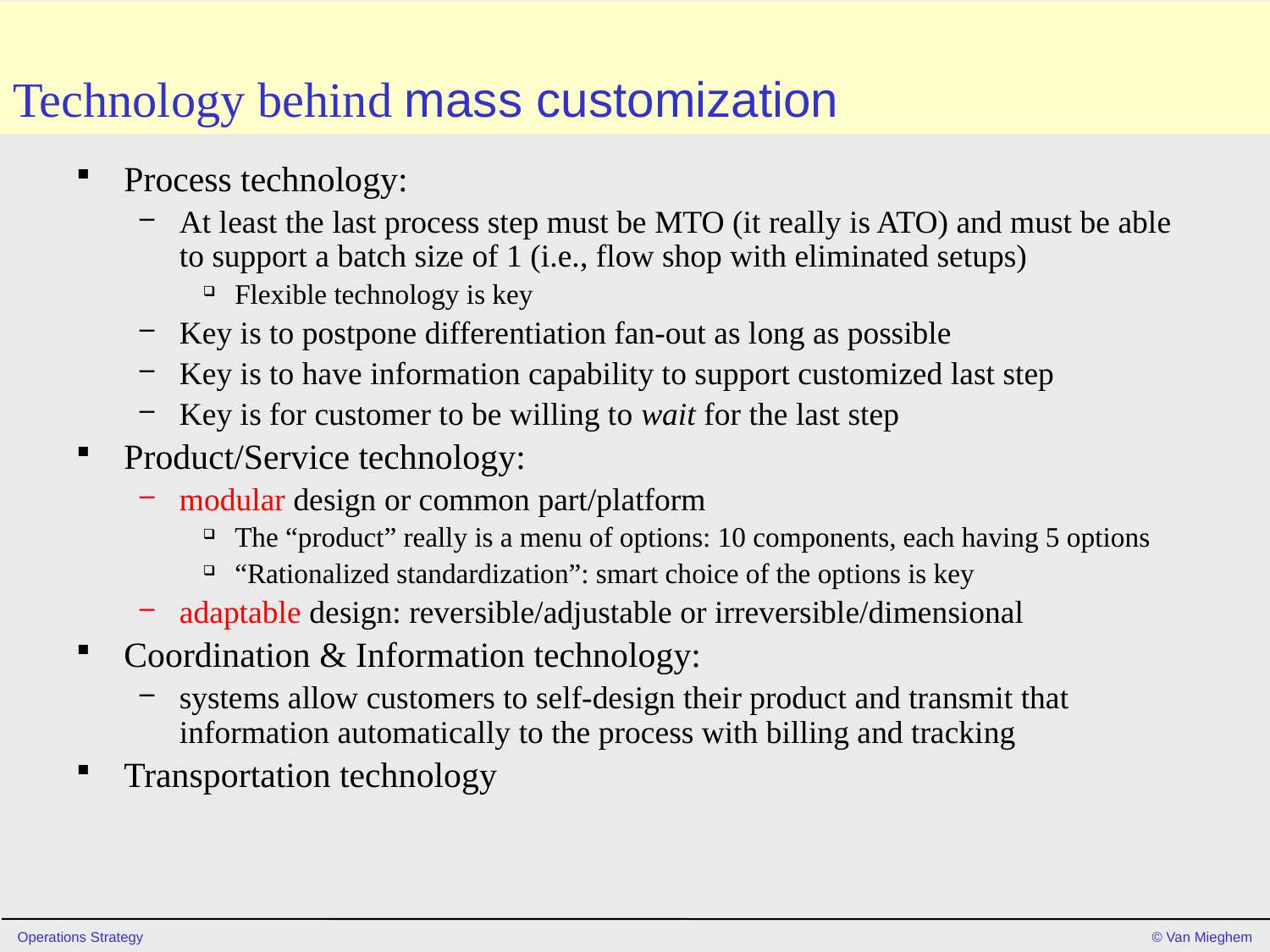

# Technology behind mass customization
Process technology:
At least the last process step must be MTO (it really is ATO) and must be able to support a batch size of 1 (i.e., flow shop with eliminated setups)
Flexible technology is key
Key is to postpone differentiation fan-out as long as possible
Key is to have information capability to support customized last step
Key is for customer to be willing to wait for the last step
Product/Service technology:
modular design or common part/platform
The “product” really is a menu of options: 10 components, each having 5 options
“Rationalized standardization”: smart choice of the options is key
adaptable design: reversible/adjustable or irreversible/dimensional
Coordination & Information technology:
systems allow customers to self-design their product and transmit that information automatically to the process with billing and tracking
Transportation technology